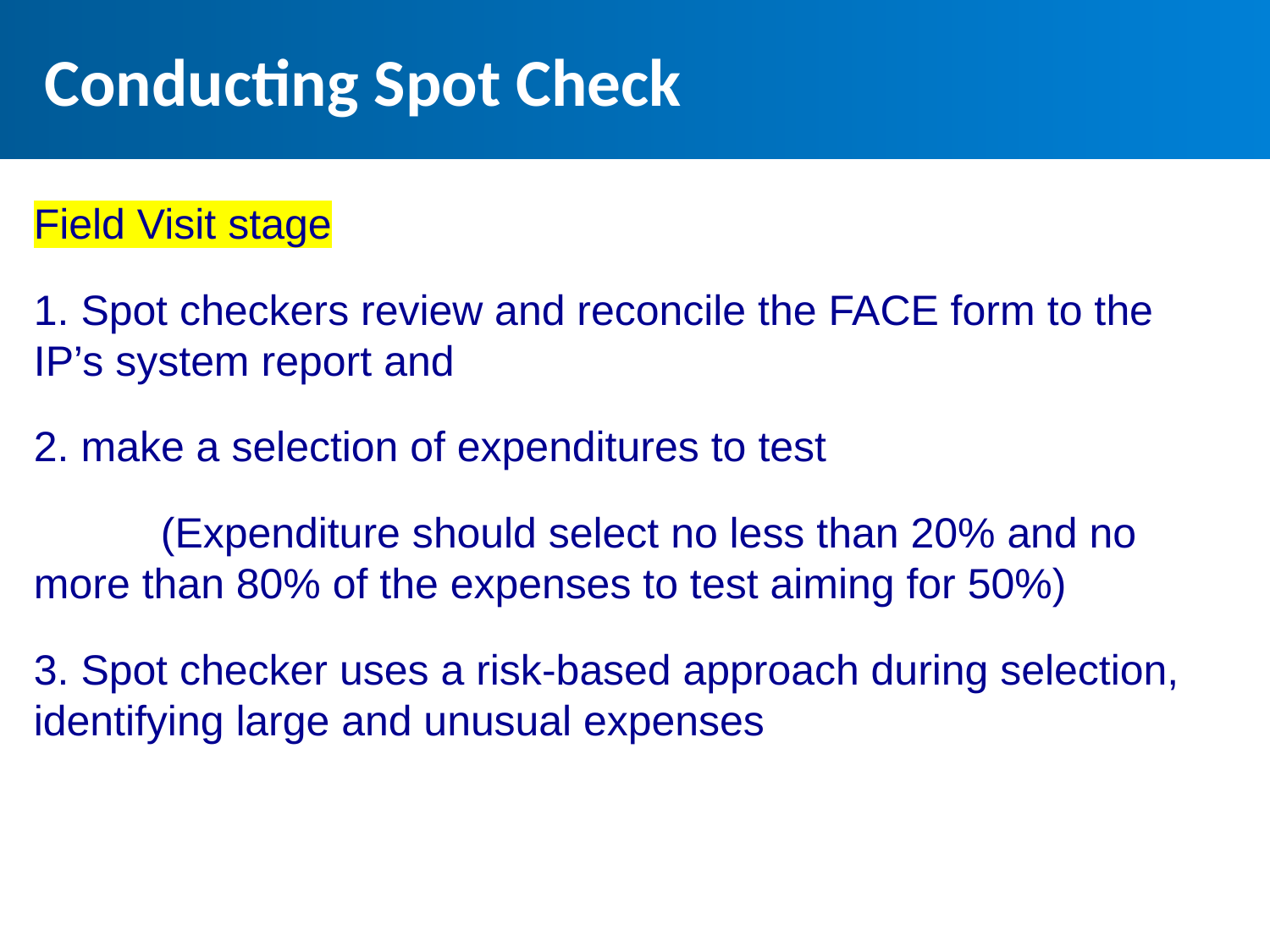

# Conducting Spot Check
Field Visit stage
1. Spot checkers review and reconcile the FACE form to the IP’s system report and
2. make a selection of expenditures to test
	(Expenditure should select no less than 20% and no more than 80% of the expenses to test aiming for 50%)
3. Spot checker uses a risk-based approach during selection, identifying large and unusual expenses